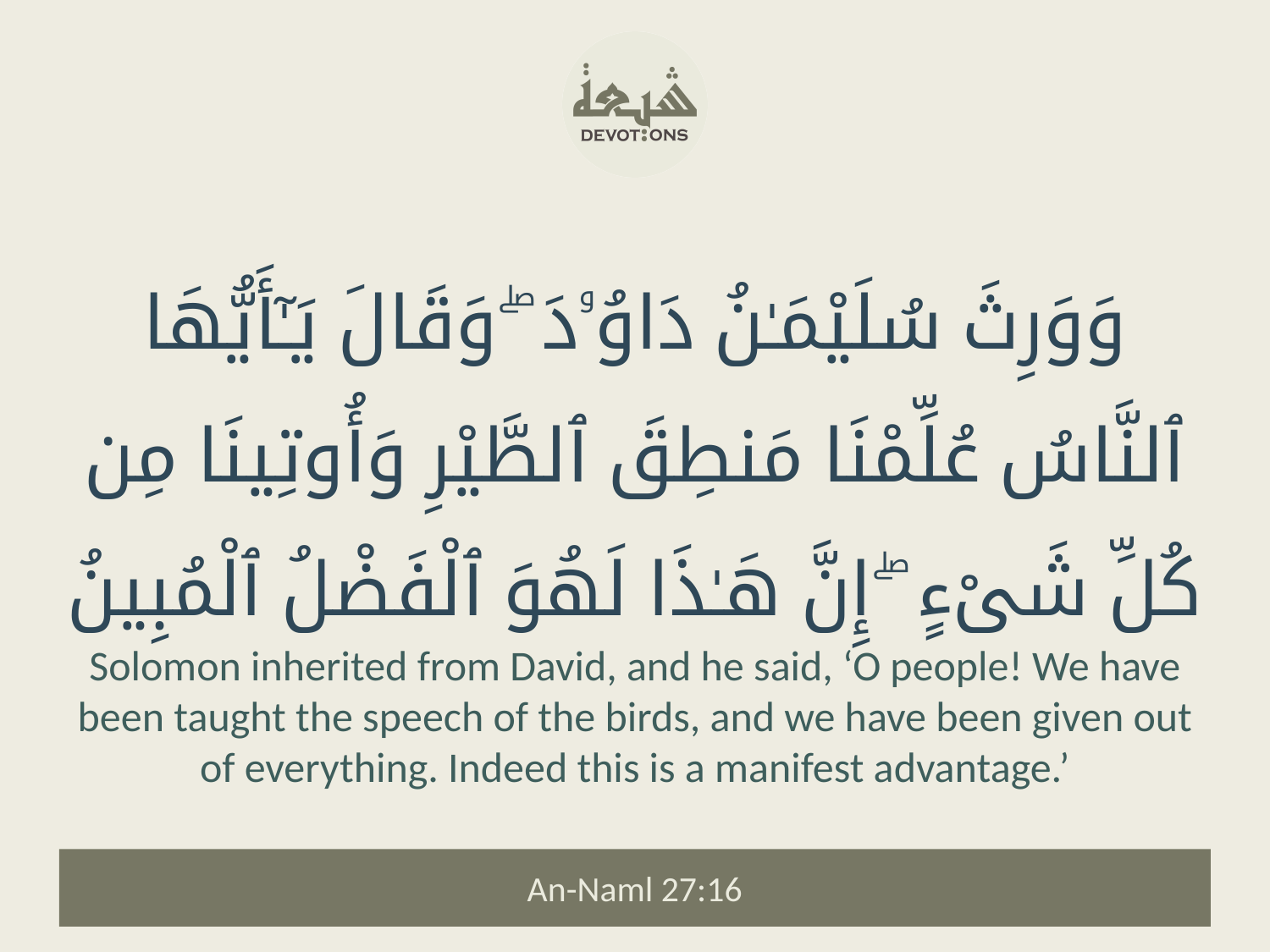

وَوَرِثَ سُلَيْمَـٰنُ دَاوُۥدَ ۖ وَقَالَ يَـٰٓأَيُّهَا ٱلنَّاسُ عُلِّمْنَا مَنطِقَ ٱلطَّيْرِ وَأُوتِينَا مِن كُلِّ شَىْءٍ ۖ إِنَّ هَـٰذَا لَهُوَ ٱلْفَضْلُ ٱلْمُبِينُ
Solomon inherited from David, and he said, ‘O people! We have been taught the speech of the birds, and we have been given out of everything. Indeed this is a manifest advantage.’
An-Naml 27:16